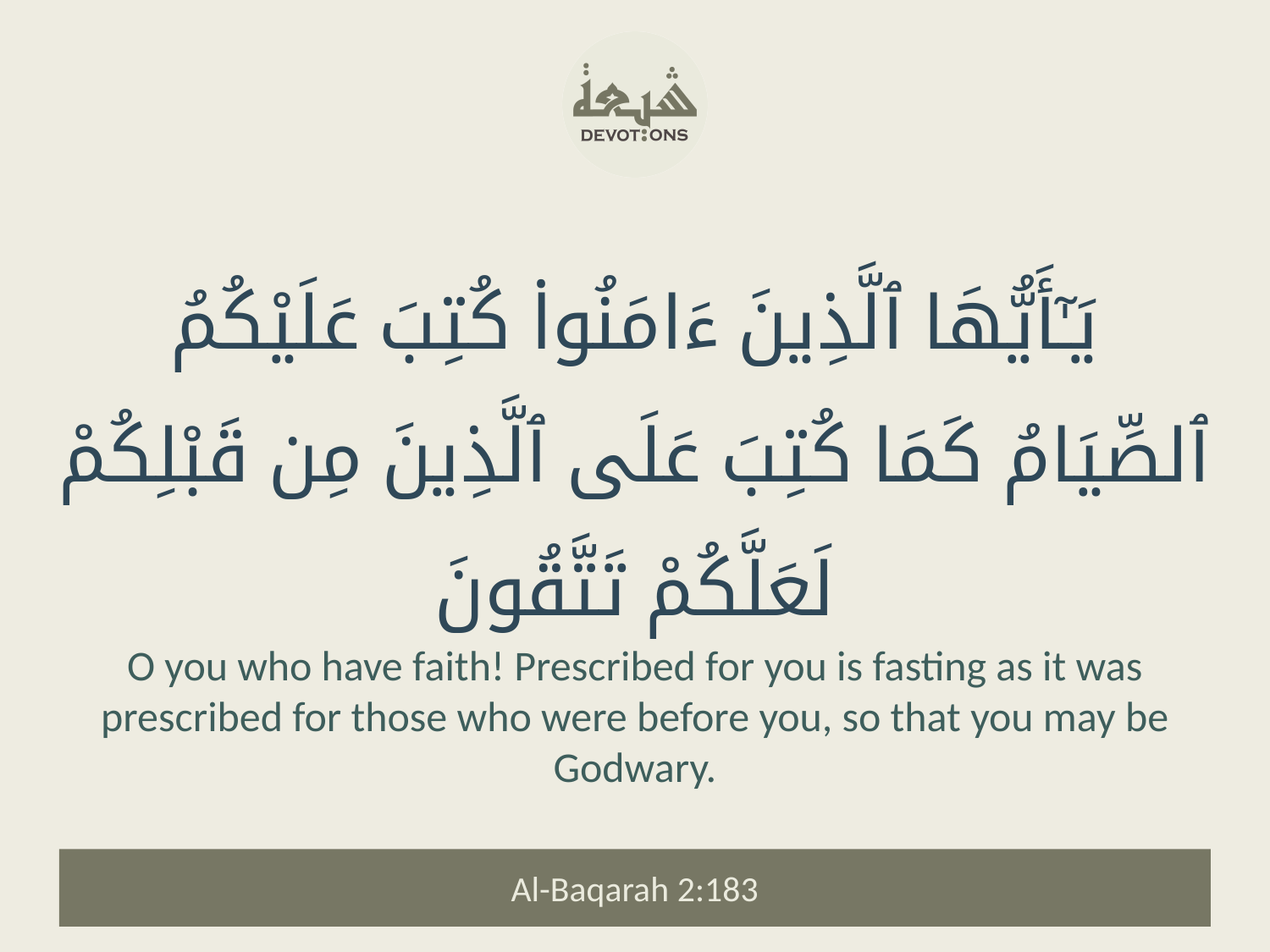

يَـٰٓأَيُّهَا ٱلَّذِينَ ءَامَنُوا۟ كُتِبَ عَلَيْكُمُ ٱلصِّيَامُ كَمَا كُتِبَ عَلَى ٱلَّذِينَ مِن قَبْلِكُمْ لَعَلَّكُمْ تَتَّقُونَ
O you who have faith! Prescribed for you is fasting as it was prescribed for those who were before you, so that you may be Godwary.
Al-Baqarah 2:183